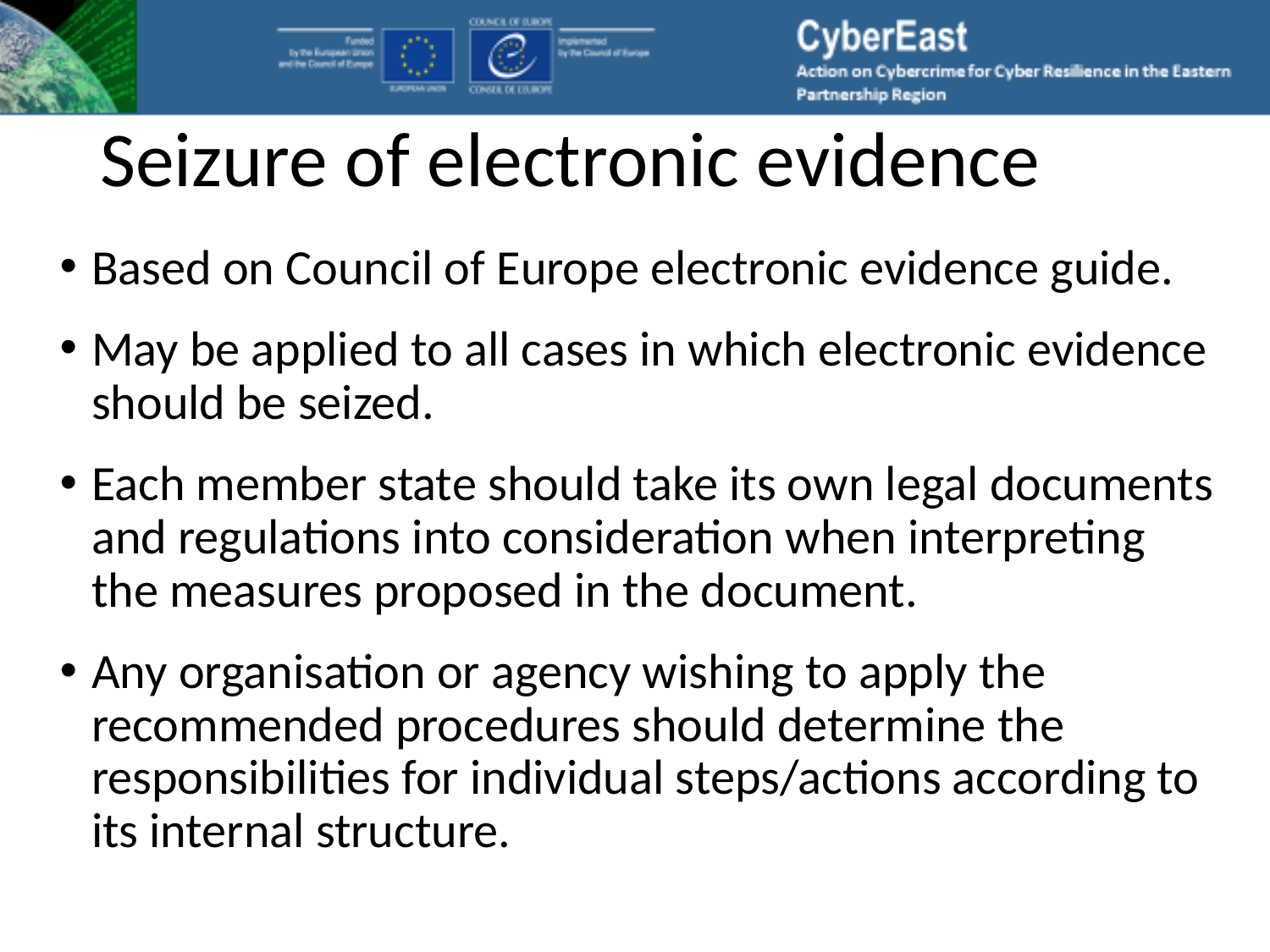

# Seizure of electronic evidence
Based on Council of Europe electronic evidence guide.
May be applied to all cases in which electronic evidence should be seized.
Each member state should take its own legal documents and regulations into consideration when interpreting the measures proposed in the document.
Any organisation or agency wishing to apply the recommended procedures should determine the responsibilities for individual steps/actions according to its internal structure.